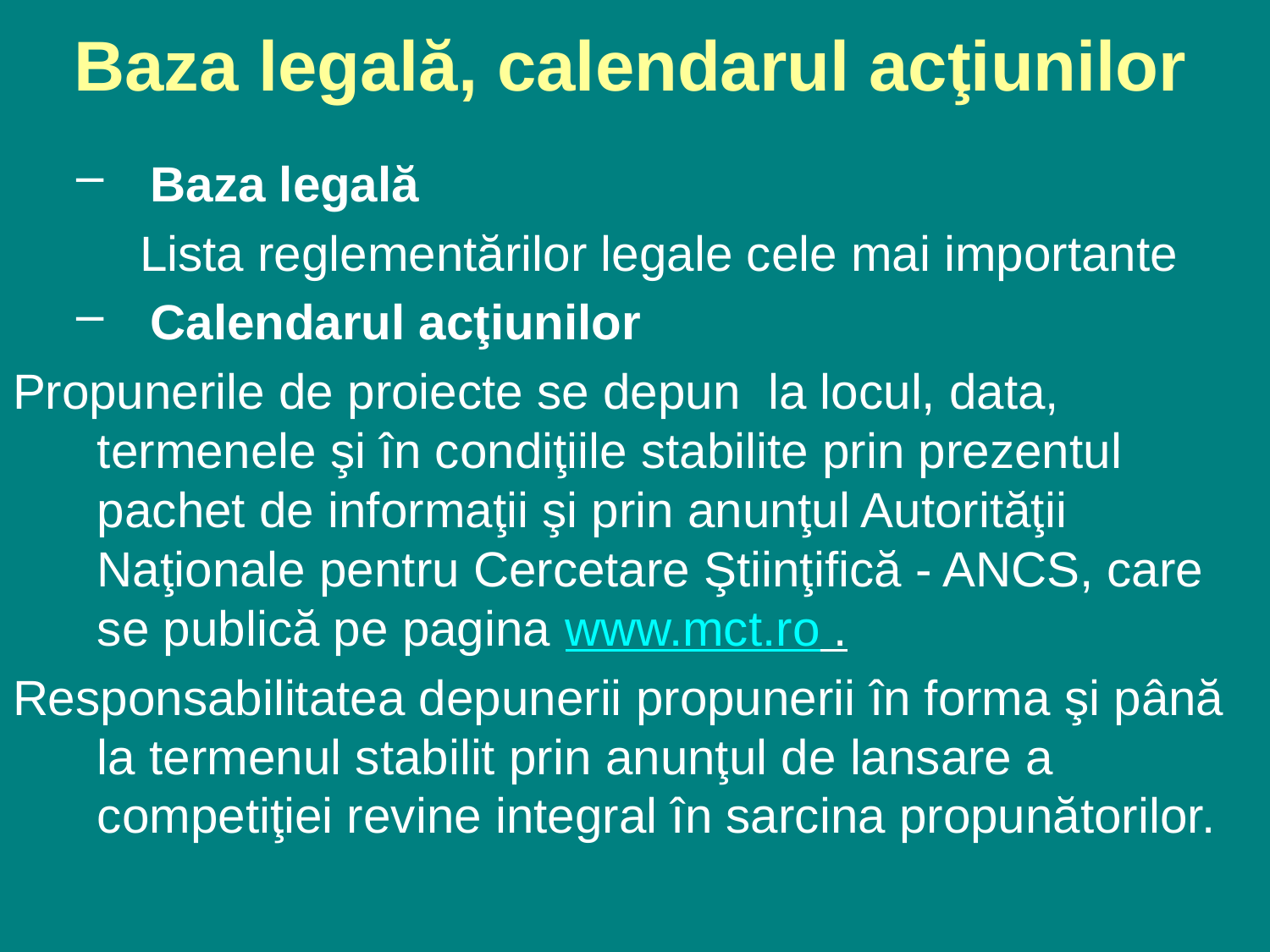

# Baza legală, calendarul acţiunilor
Baza legală
Lista reglementărilor legale cele mai importante
Calendarul acţiunilor
Propunerile de proiecte se depun  la locul, data, termenele şi în condiţiile stabilite prin prezentul pachet de informaţii şi prin anunţul Autorităţii Naţionale pentru Cercetare Ştiinţifică - ANCS, care se publică pe pagina www.mct.ro .
Responsabilitatea depunerii propunerii în forma şi până la termenul stabilit prin anunţul de lansare a competiţiei revine integral în sarcina propunătorilor.